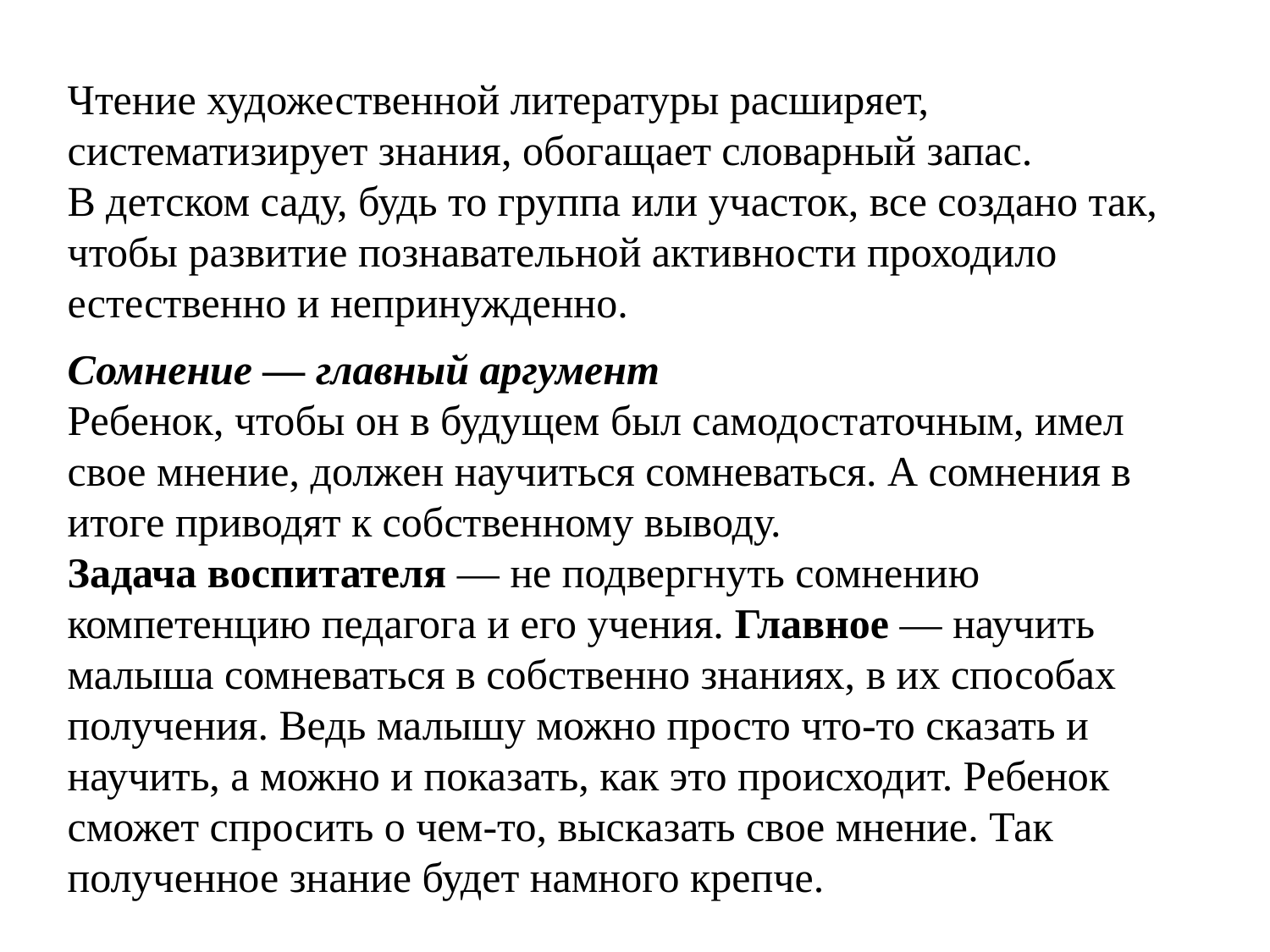

Чтение художественной литературы расширяет, систематизирует знания, обогащает словарный запас.
В детском саду, будь то группа или участок, все создано так, чтобы развитие познавательной активности проходило естественно и непринужденно.

Сомнение — главный аргумент
Ребенок, чтобы он в будущем был самодостаточным, имел свое мнение, должен научиться сомневаться. А сомнения в итоге приводят к собственному выводу.
Задача воспитателя — не подвергнуть сомнению компетенцию педагога и его учения. Главное — научить малыша сомневаться в собственно знаниях, в их способах получения. Ведь малышу можно просто что-то сказать и научить, а можно и показать, как это происходит. Ребенок сможет спросить о чем-то, высказать свое мнение. Так полученное знание будет намного крепче.